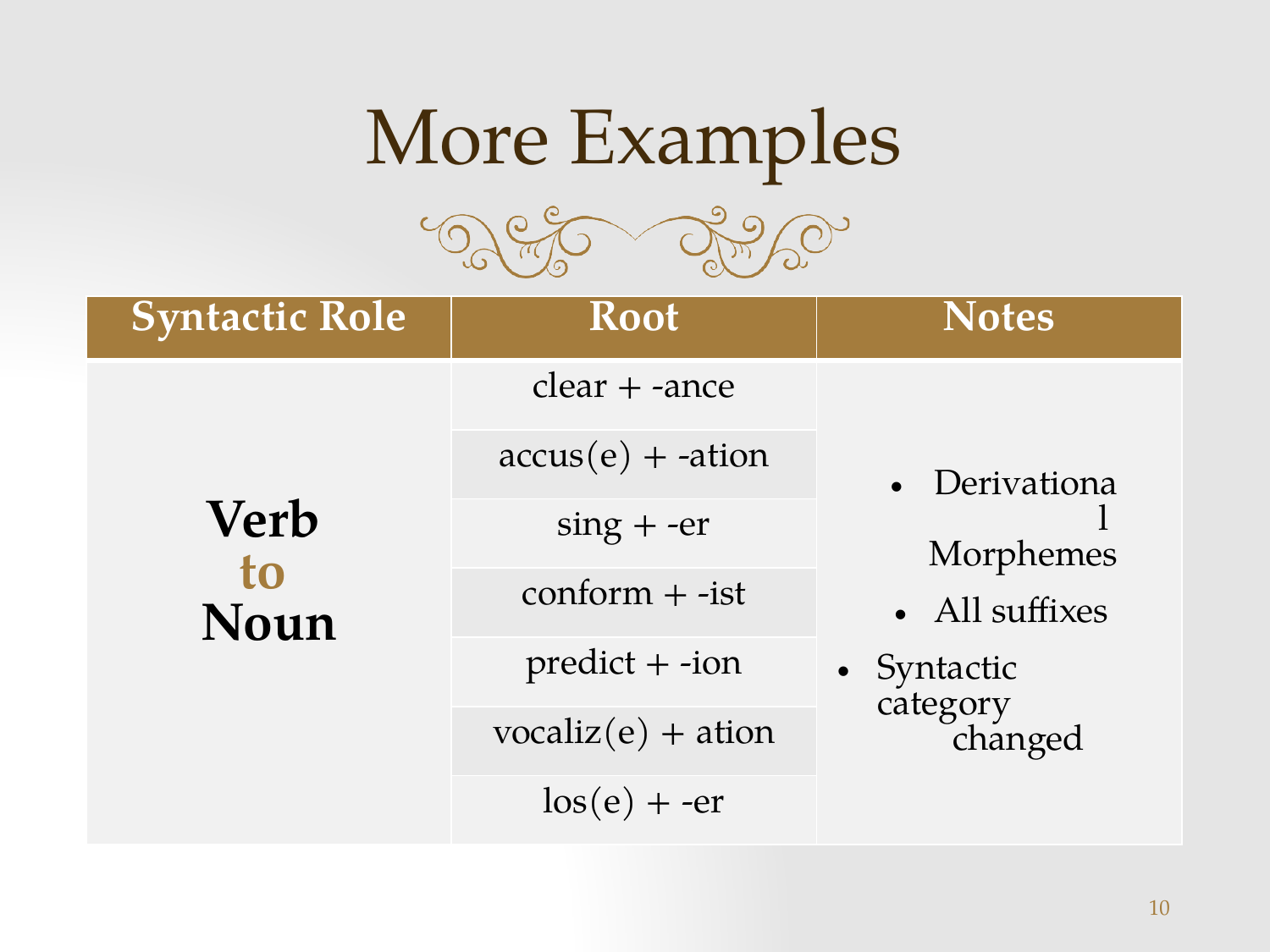

# More Examples
| Syntactic Role | Root | Notes |
| --- | --- | --- |
| Verb to Noun | clear + -ance | Derivational Morphemes All suffixes Syntactic category changed |
|  | accus(e) + -ation |  |
|  | sing + -er |  |
|  | conform + -ist |  |
|  | predict + -ion |  |
|  | vocaliz(e) + ation |  |
|  | los(e) + -er |  |
10